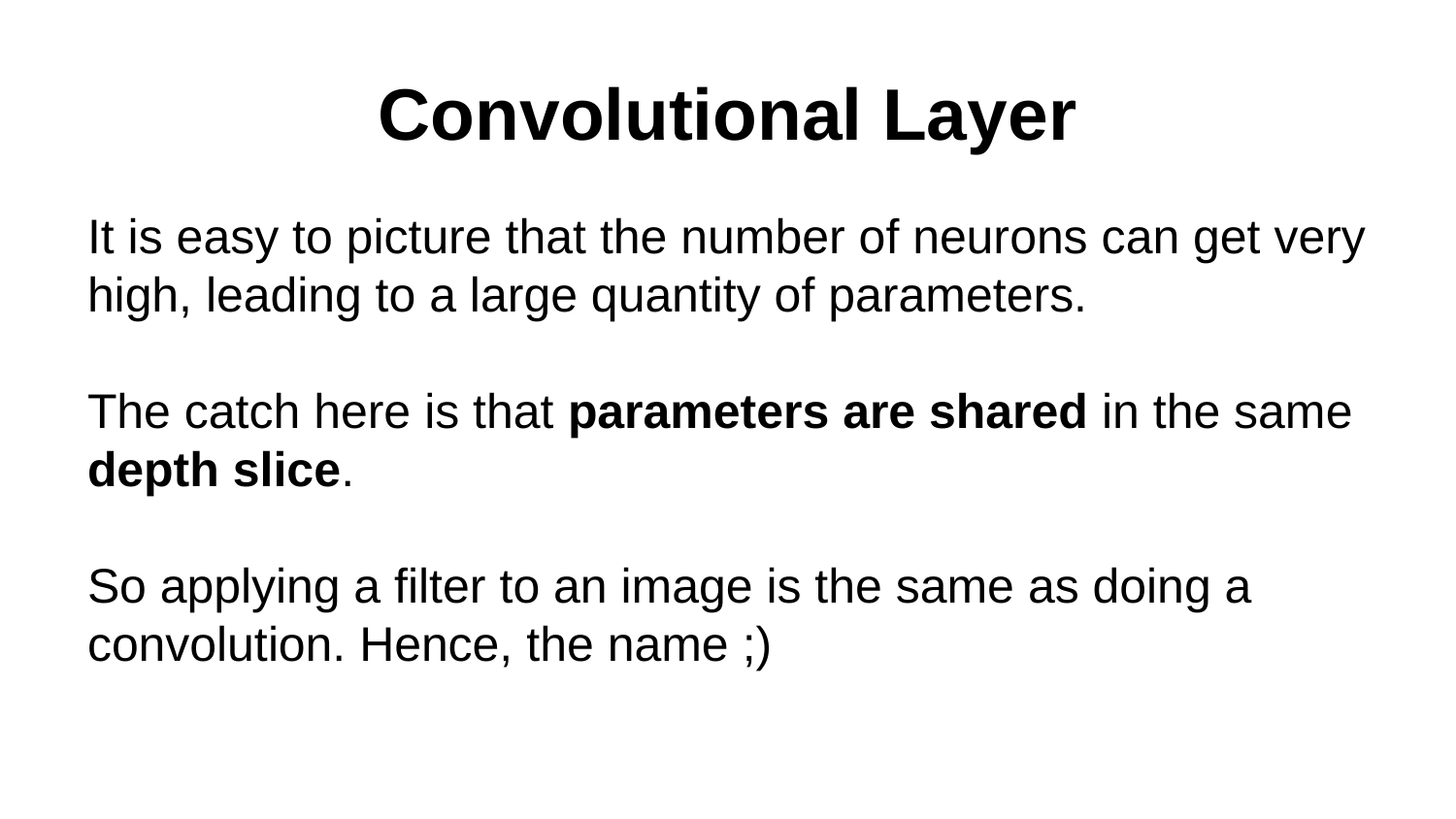

# Convolutional Layer
It is easy to picture that the number of neurons can get very high, leading to a large quantity of parameters.

The catch here is that parameters are shared in the same depth slice.

So applying a filter to an image is the same as doing a convolution. Hence, the name ;)